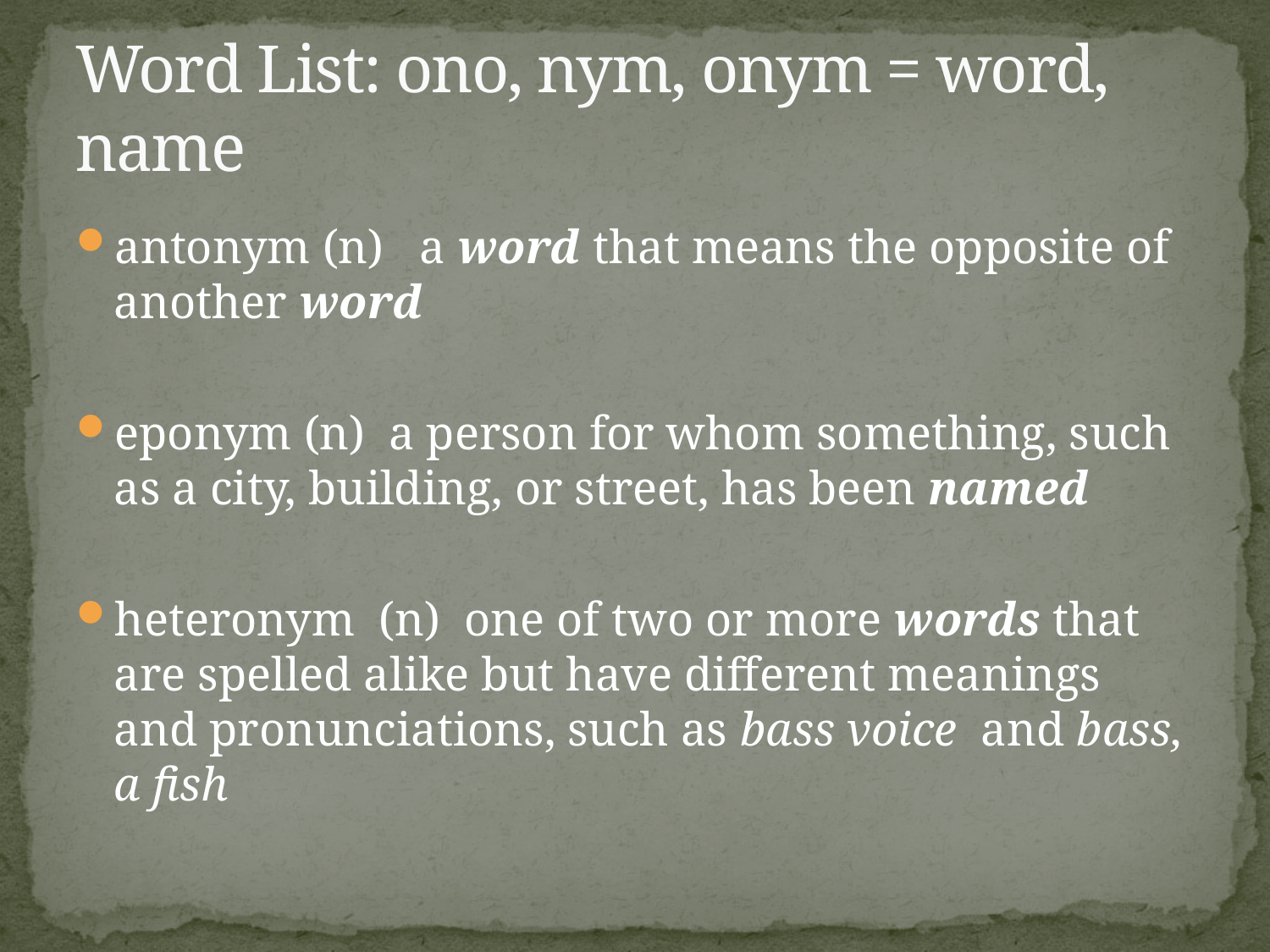

# Word List: ono, nym, onym = word, name
antonym (n)   a word that means the opposite of another word

eponym (n)  a person for whom something, such as a city, building, or street, has been named

heteronym  (n)  one of two or more words that are spelled alike but have different meanings and pronunciations, such as bass voice  and bass, a fish